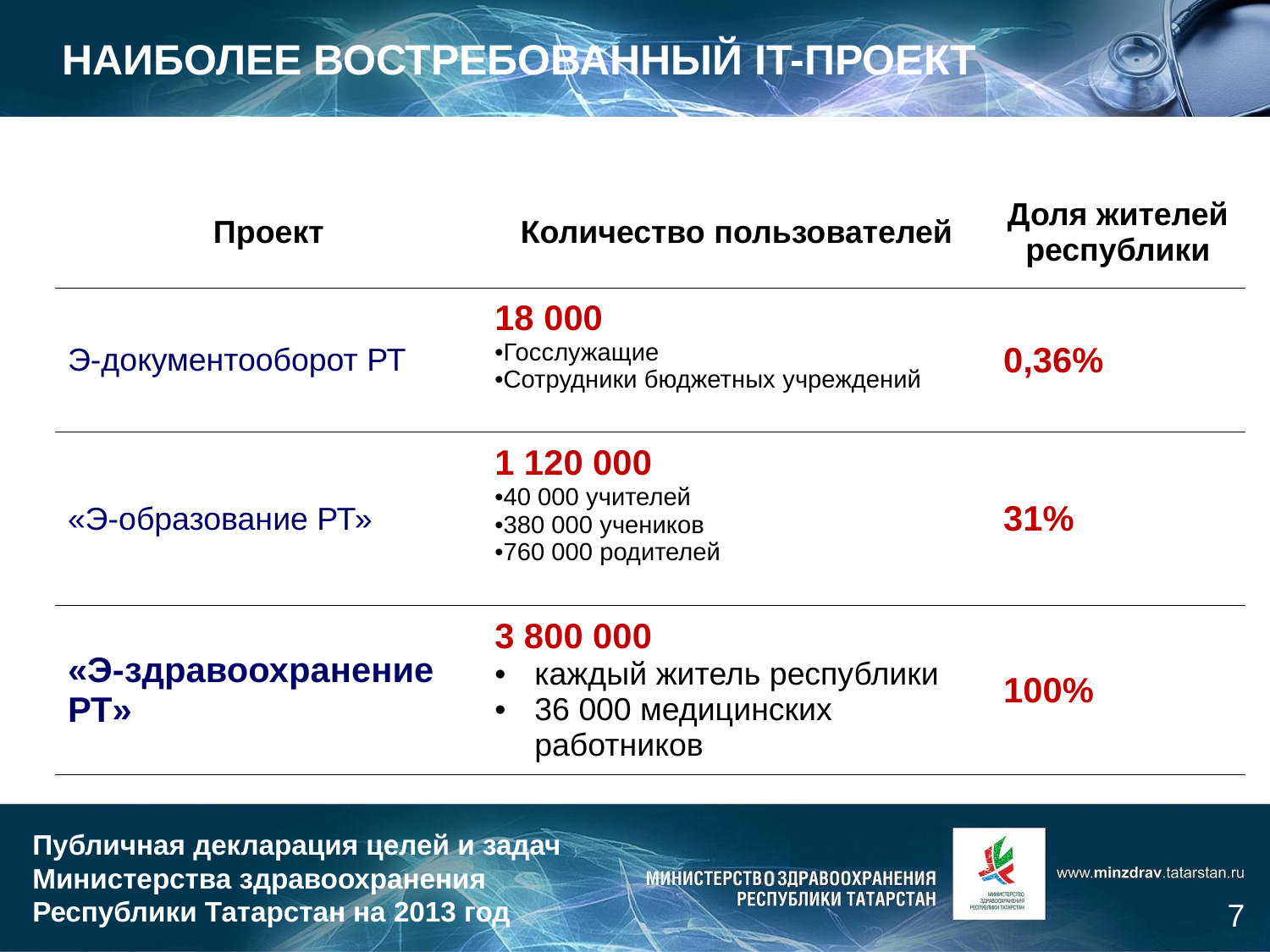

НАИБОЛЕЕ ВОСТРЕБОВАННЫЙ IT-ПРОЕКТ
| Проект | Количество пользователей | Доля жителей республики |
| --- | --- | --- |
| Э-документооборот РТ | 18 000 Госслужащие Сотрудники бюджетных учреждений | 0,36% |
| «Э-образование РТ» | 1 120 000 40 000 учителей 380 000 учеников 760 000 родителей | 31% |
| «Э-здравоохранение РТ» | 3 800 000 каждый житель республики 36 000 медицинских работников | 100% |
7